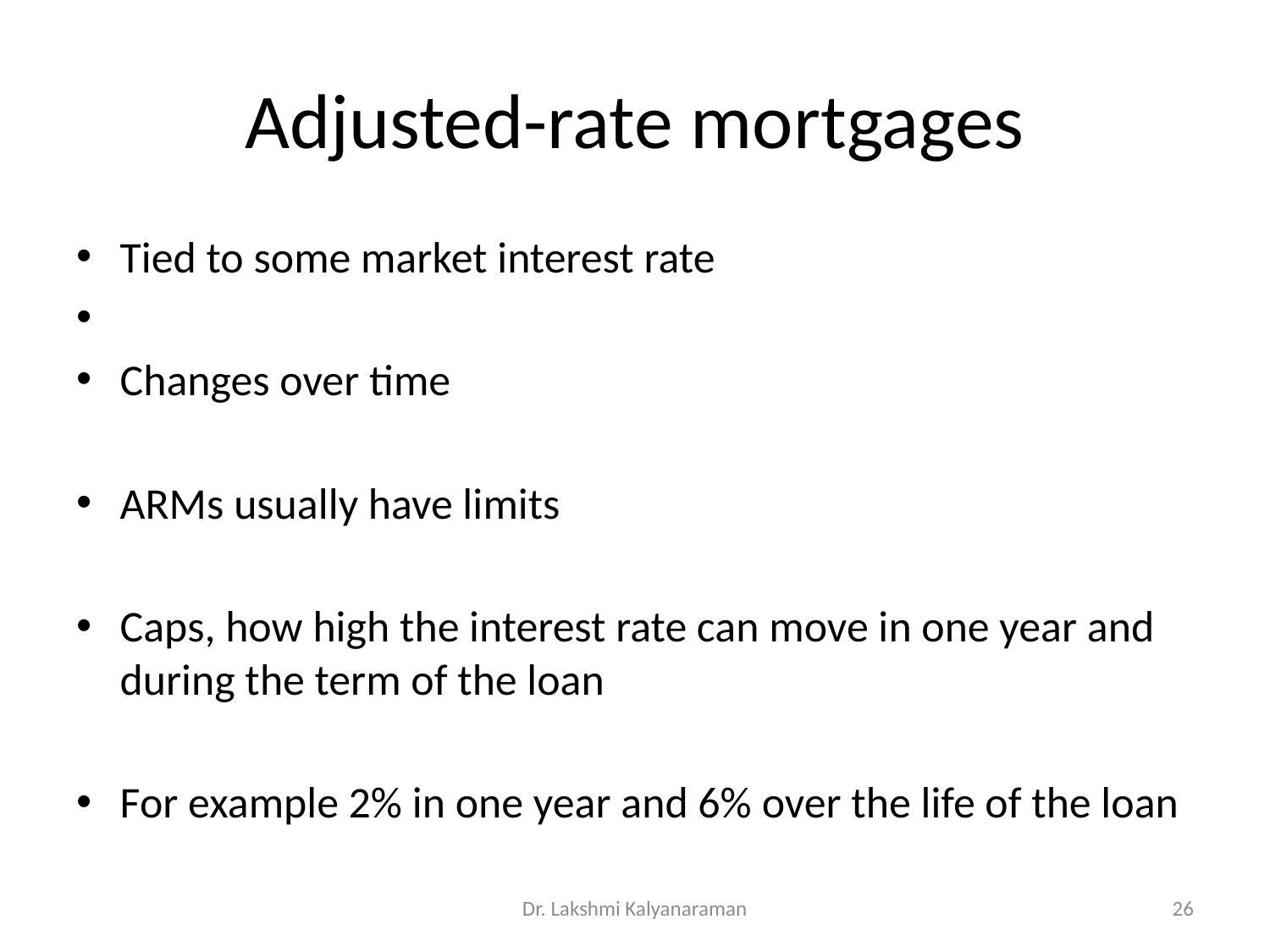

# Adjusted-rate mortgages
Tied to some market interest rate

Changes over time

ARMs usually have limits

Caps, how high the interest rate can move in one year and during the term of the loan

For example 2% in one year and 6% over the life of the loan

Dr. Lakshmi Kalyanaraman
26